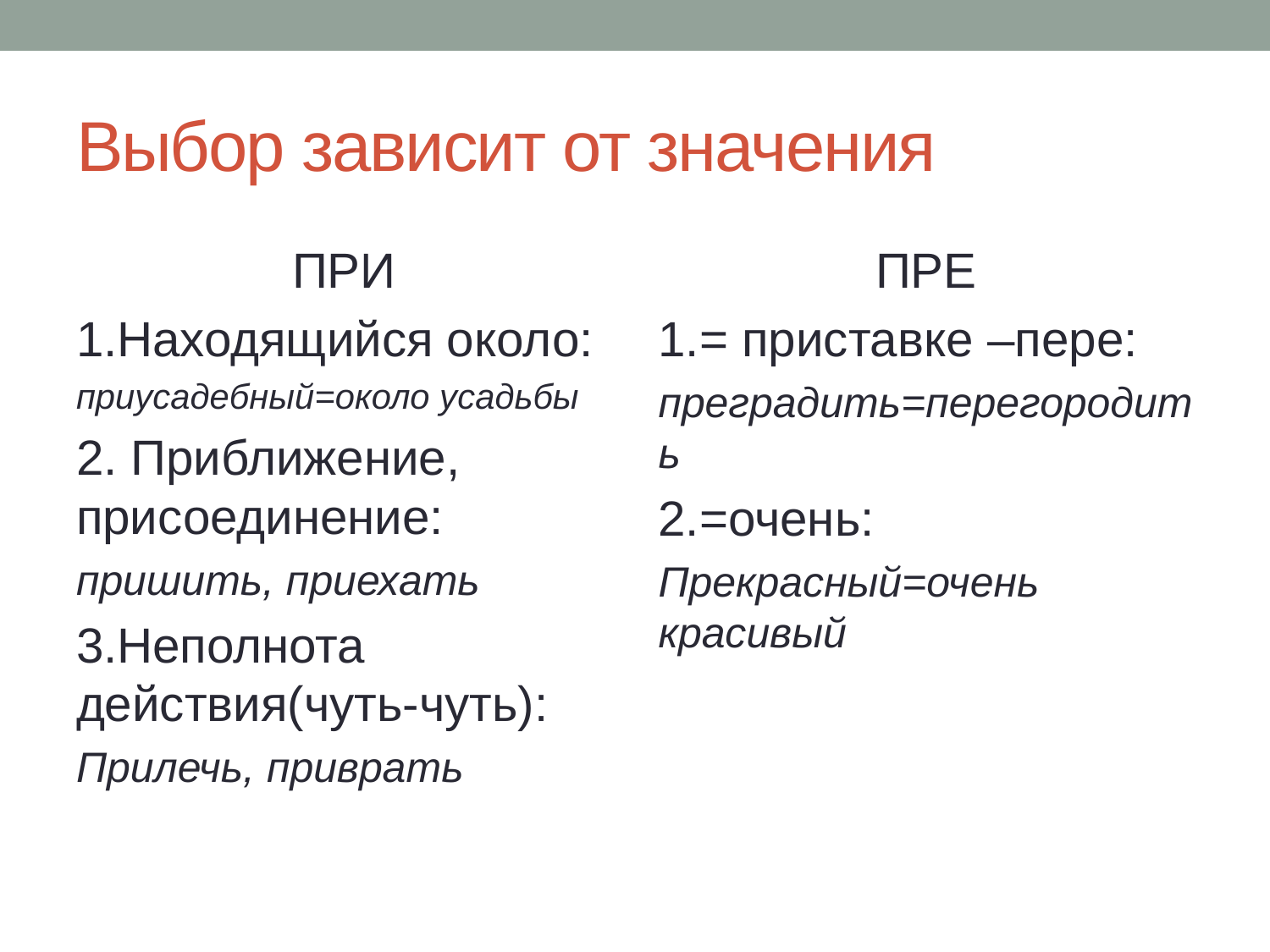

# Выбор зависит от значения
ПРИ
1.Находящийся около:
приусадебный=около усадьбы
2. Приближение, присоединение:
пришить, приехать
3.Неполнота действия(чуть-чуть):
Прилечь, приврать
ПРЕ
1.= приставке –пере:
преградить=перегородить
2.=очень:
Прекрасный=очень красивый